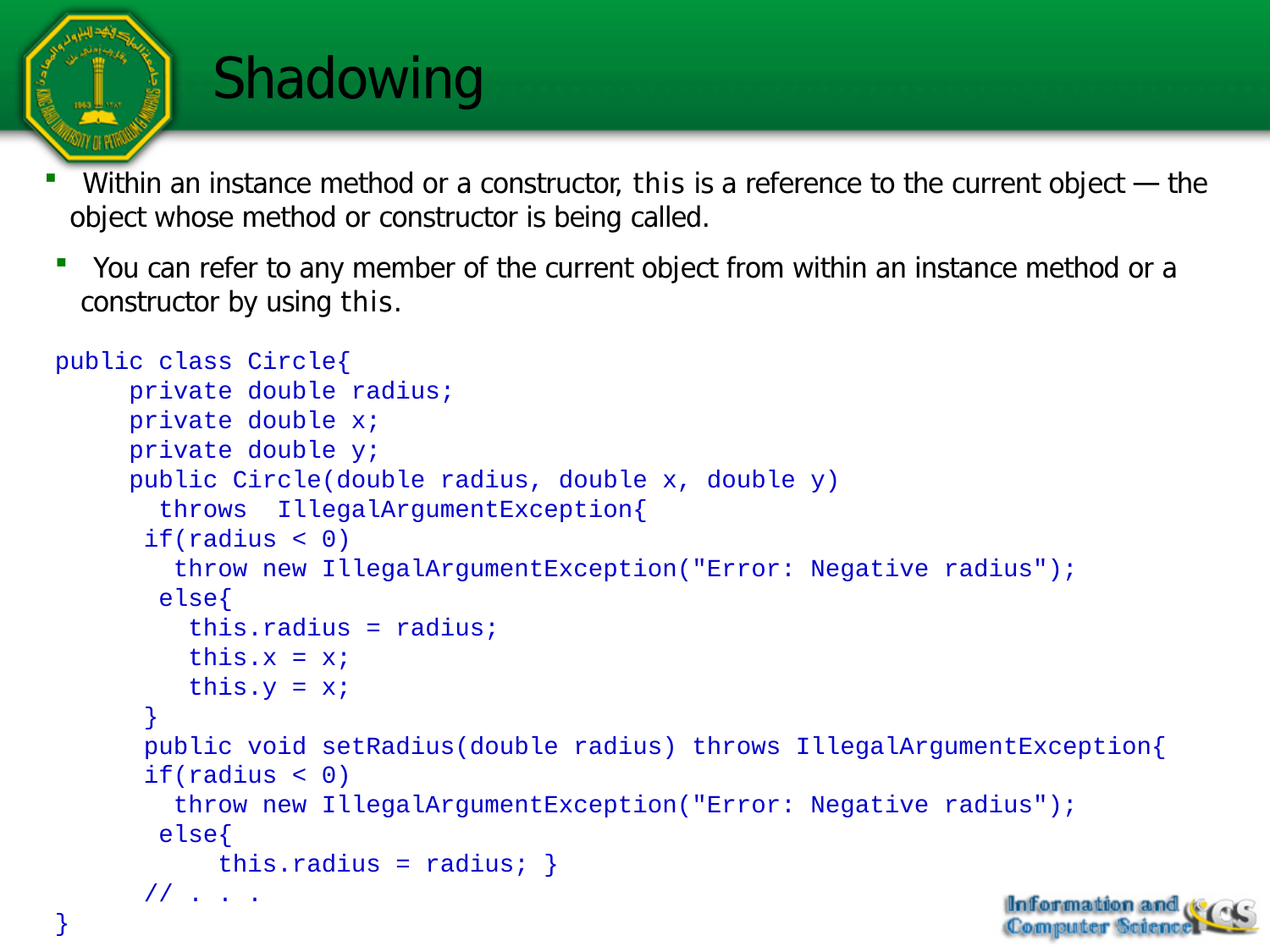

# Shadowing
 Within an instance method or a constructor, this is a reference to the current object — the
   object whose method or constructor is being called.
 You can refer to any member of the current object from within an instance method or a
   constructor by using this.
public class Circle{
     private double radius;
     private double x;
     private double y;
     public Circle(double radius, double x, double y)
       throws  IllegalArgumentException{
      if(radius < 0)
        throw new IllegalArgumentException("Error: Negative radius");
       else{
         this.radius = radius;
         this.x = x;
         this.y = x;
      }
      public void setRadius(double radius) throws IllegalArgumentException{
      if(radius < 0)
        throw new IllegalArgumentException("Error: Negative radius");
       else{
           this.radius = radius; }
      // . . .
}